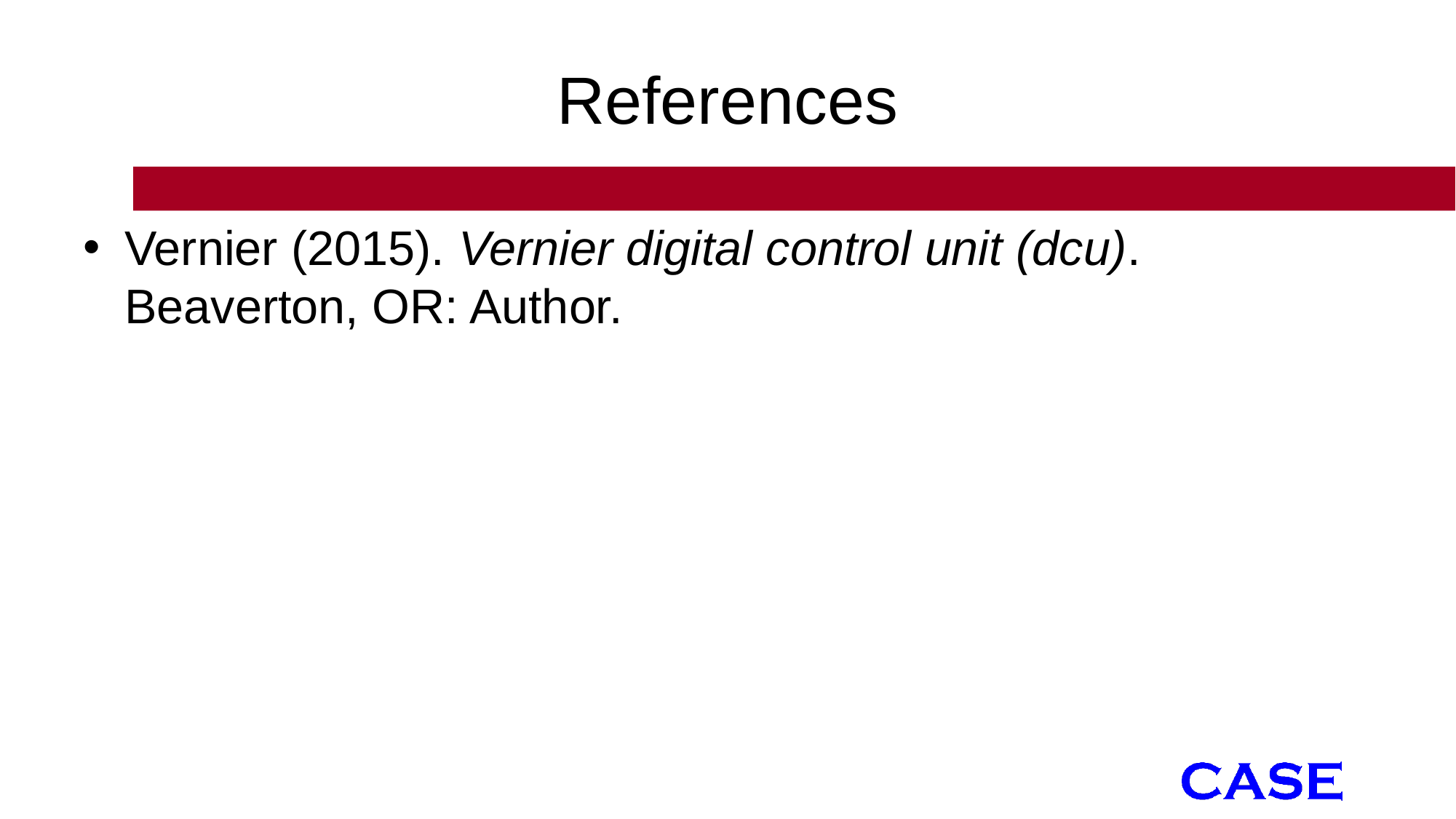

# References
Vernier (2015). Vernier digital control unit (dcu). Beaverton, OR: Author.